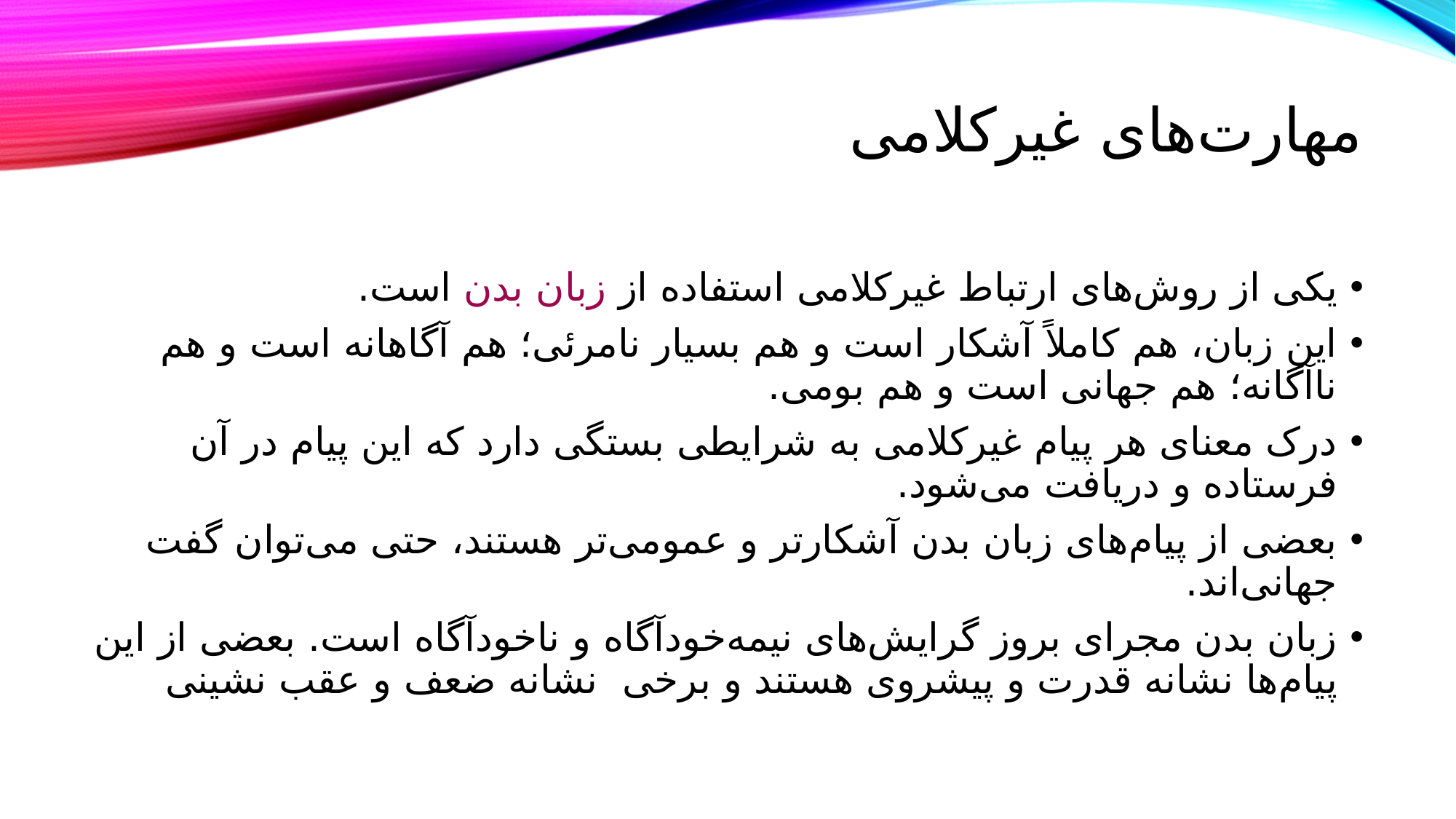

# مهارت‌های غیرکلامی
یکی از روش‌های ارتباط غیرکلامی استفاده از زبان بدن است.
این زبان، هم کاملاً آشکار است و هم بسیار نامرئی؛ هم آگاهانه است و هم ناآگانه؛ هم جهانی است و هم بومی.
درک معنای هر پیام غیرکلامی به شرایطی بستگی دارد که این پیام در آن فرستاده و دریافت می‌شود.
بعضی از پیام‌های زبان بدن آشکارتر و عمومی‌تر هستند، حتی می‌توان گفت جهانی‌اند.
زبان بدن مجرای بروز گرایش‌های نیمه‌خودآگاه و ناخودآگاه است. بعضی از این پیام‌ها نشانه قدرت و پیشروی هستند و برخی  نشانه ضعف و عقب نشینی